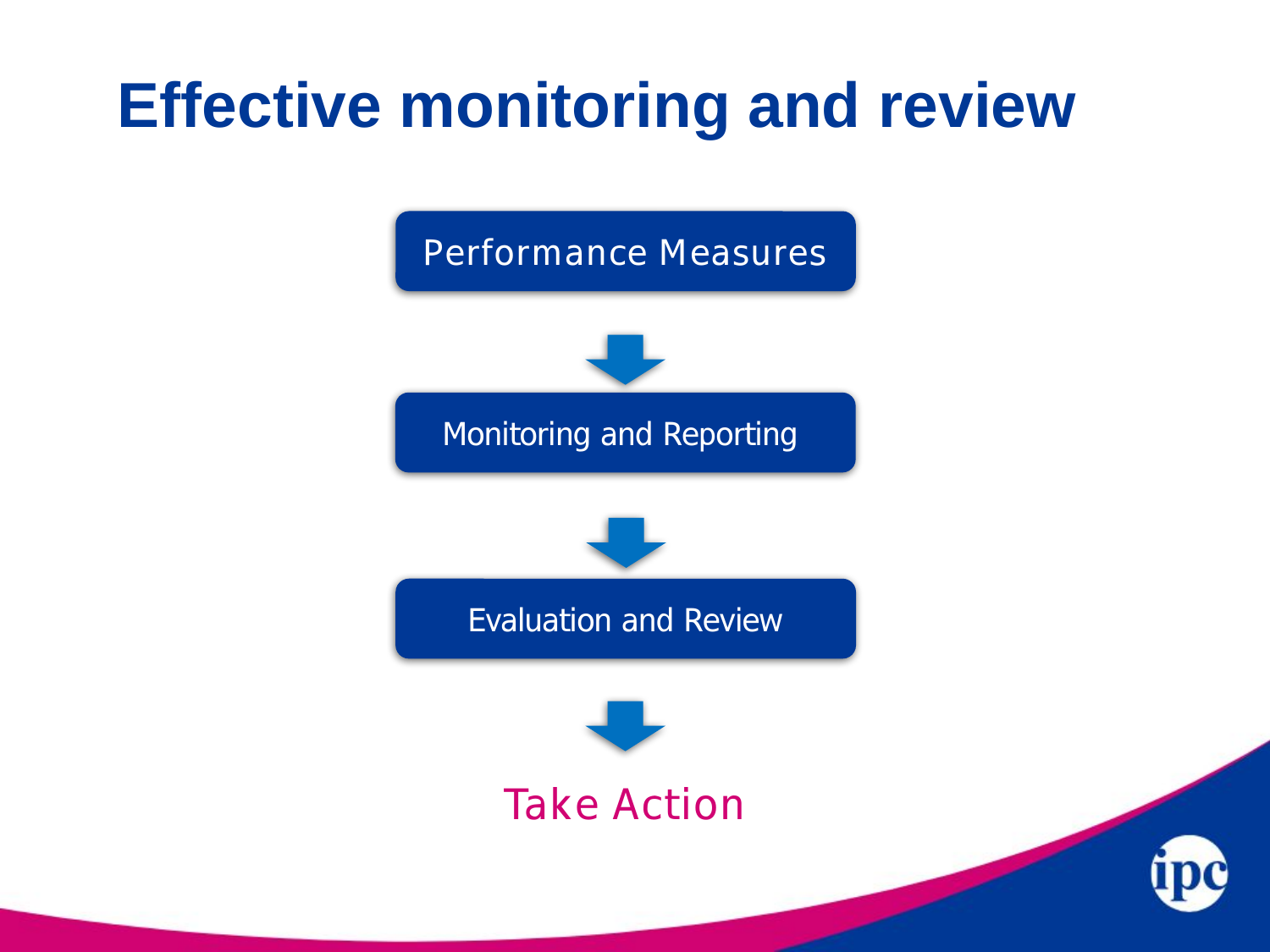

# Effective monitoring and review
Performance Measures

Monitoring and Reporting

Evaluation and Review

Take Action